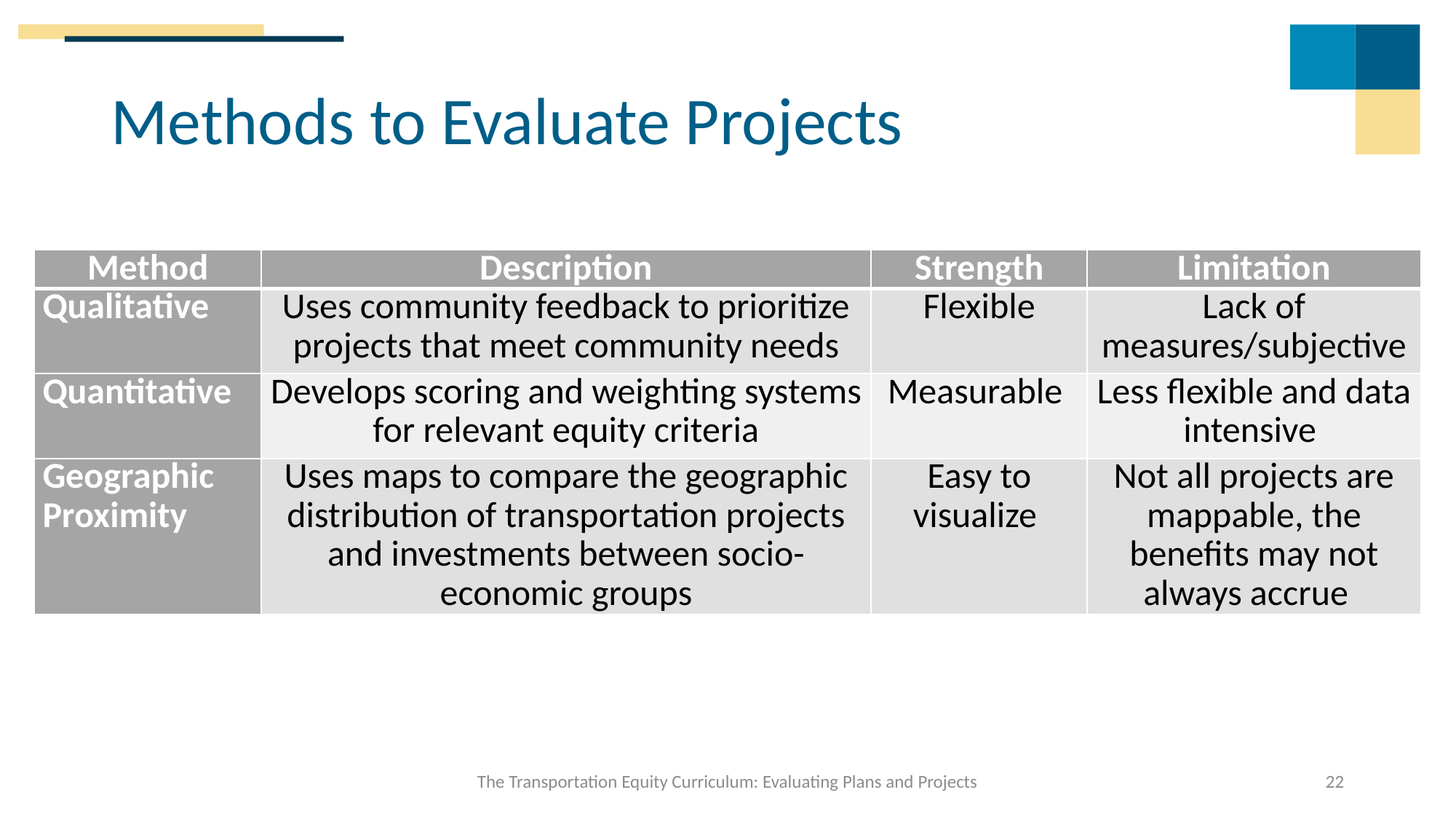

# Methods to Evaluate Projects
| Method | Description | Strength | Limitation |
| --- | --- | --- | --- |
| Qualitative | Uses community feedback to prioritize projects that meet community needs | Flexible | Lack of measures/subjective |
| Quantitative | Develops scoring and weighting systems for relevant equity criteria | Measurable | Less flexible and data intensive |
| Geographic Proximity | Uses maps to compare the geographic distribution of transportation projects and investments between socio-economic groups | Easy to visualize | Not all projects are mappable, the benefits may not always accrue |
The Transportation Equity Curriculum: Evaluating Plans and Projects
22